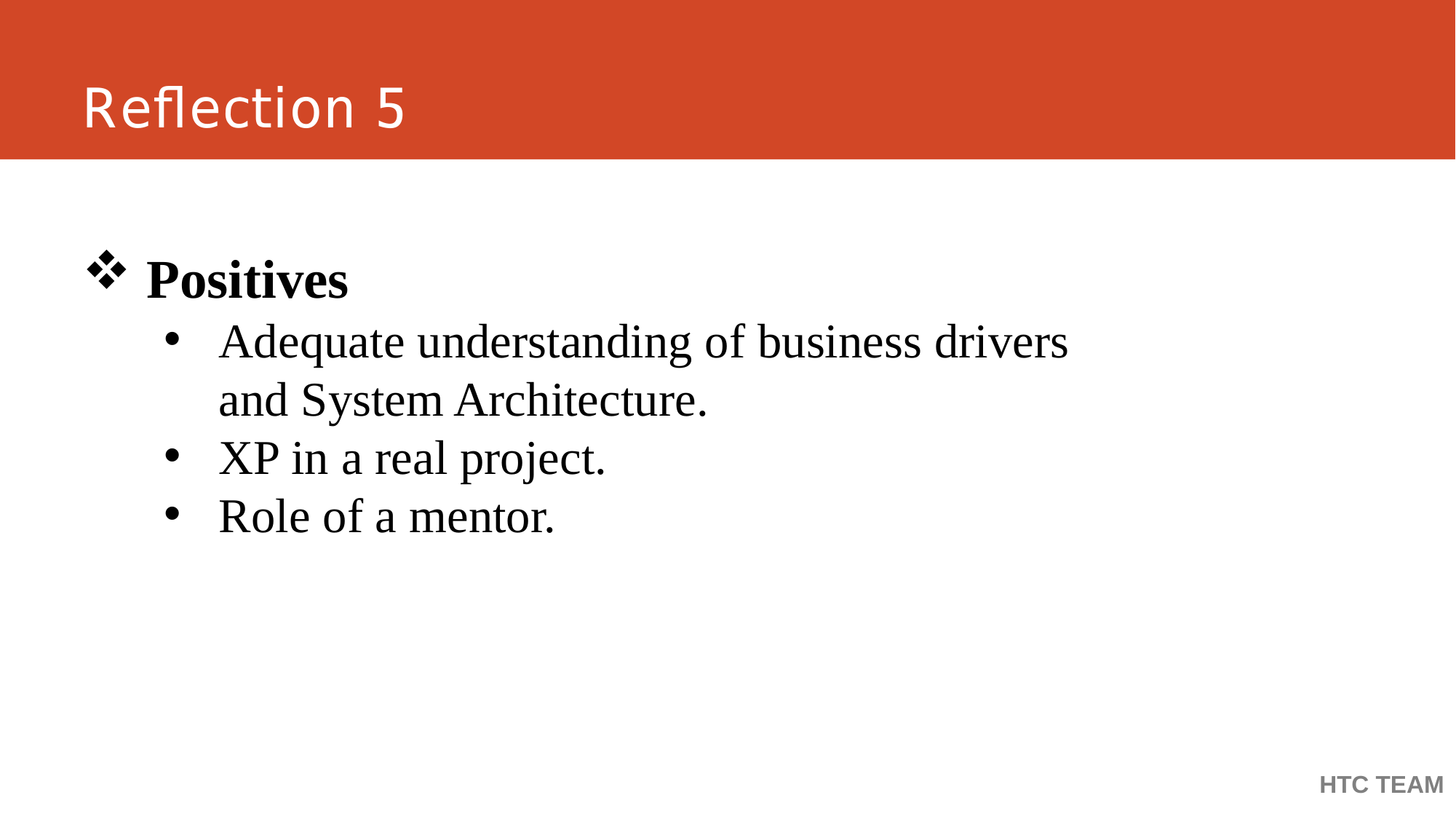

# Reflection 5
 Positives
Adequate understanding of business drivers and System Architecture.
XP in a real project.
Role of a mentor.

HTC TEAM